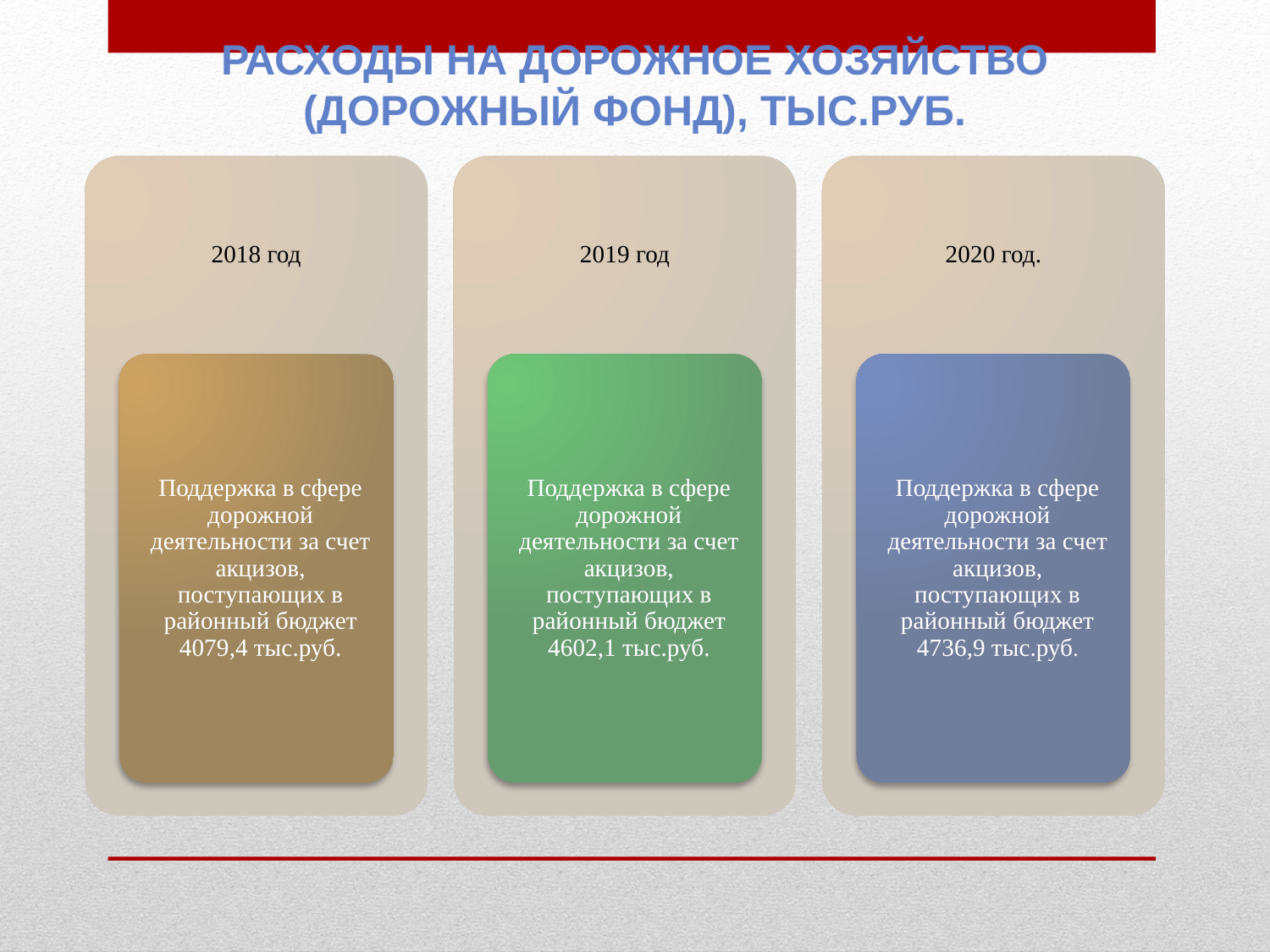

Расходы на дорожное хозяйство (дорожный фонд), тыс.руб.
2018 год
Поддержка в сфере дорожной деятельности за счет акцизов, поступающих в районный бюджет 4079,4 тыс.руб.
2019 год
Поддержка в сфере дорожной деятельности за счет акцизов, поступающих в районный бюджет 4602,1 тыс.руб.
2020 год.
Поддержка в сфере дорожной деятельности за счет акцизов, поступающих в районный бюджет 4736,9 тыс.руб.

[unsupported chart]